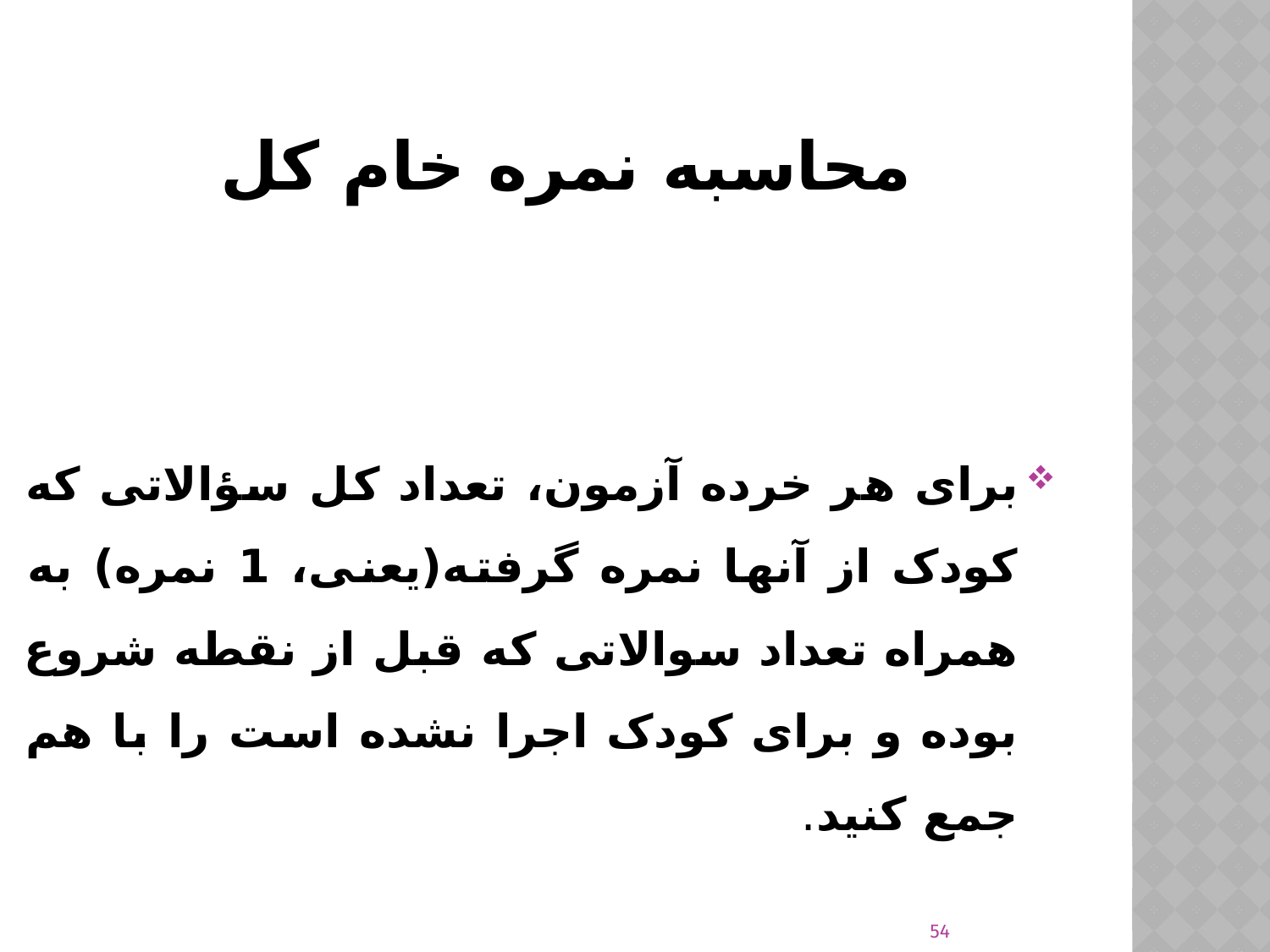

# محاسبه نمره خام کل

برای هر خرده آزمون، تعداد کل سؤالاتی که کودک از آنها نمره گرفته(یعنی، 1 نمره) به همراه تعداد سوالاتی که قبل از نقطه شروع بوده و برای کودک اجرا نشده است را با هم جمع کنید.
54